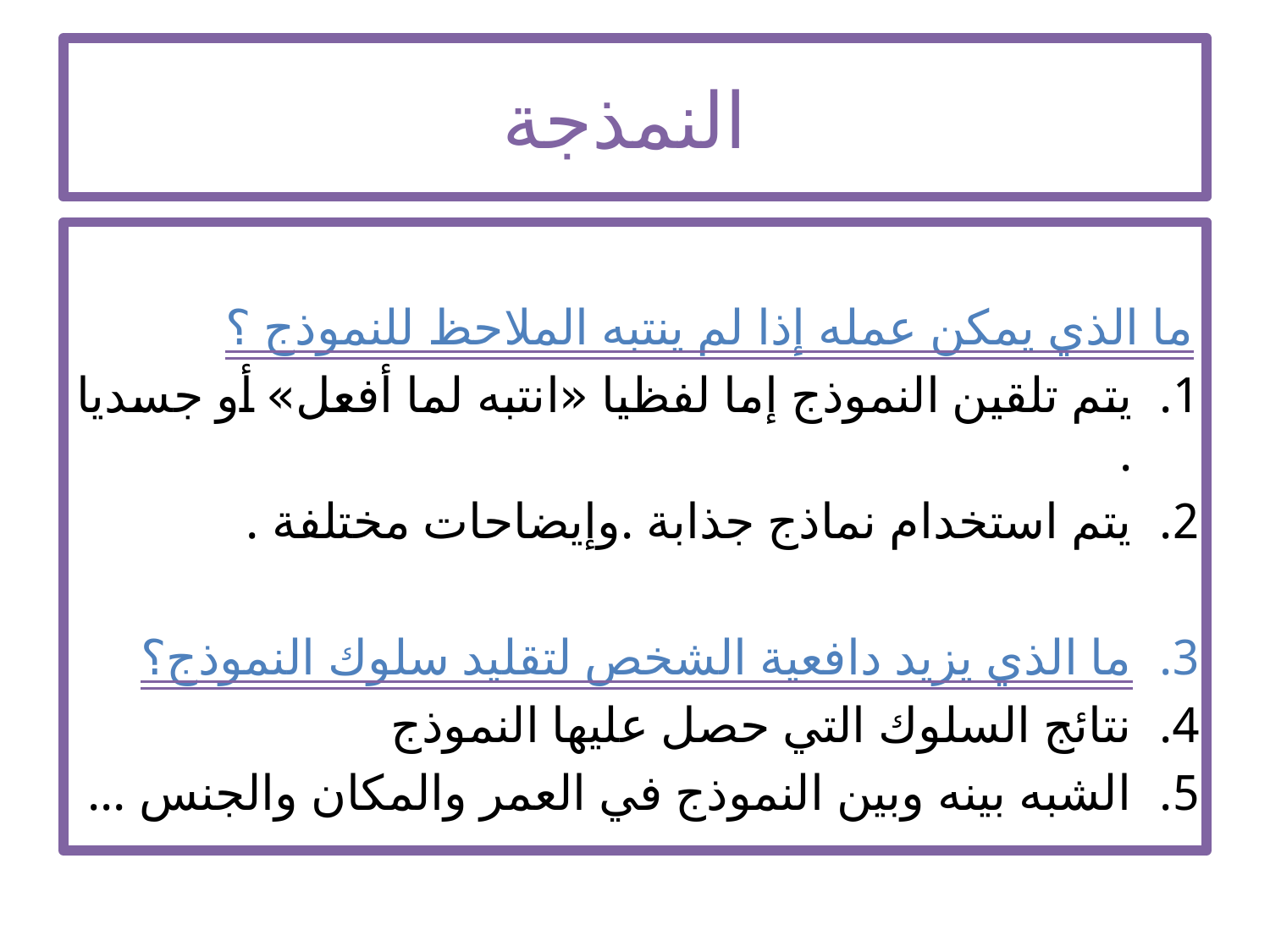

# النمذجة

ما الذي يمكن عمله إذا لم ينتبه الملاحظ للنموذج ؟
يتم تلقين النموذج إما لفظيا «انتبه لما أفعل» أو جسديا .
يتم استخدام نماذج جذابة .وإيضاحات مختلفة .

ما الذي يزيد دافعية الشخص لتقليد سلوك النموذج؟
نتائج السلوك التي حصل عليها النموذج
الشبه بينه وبين النموذج في العمر والمكان والجنس ...